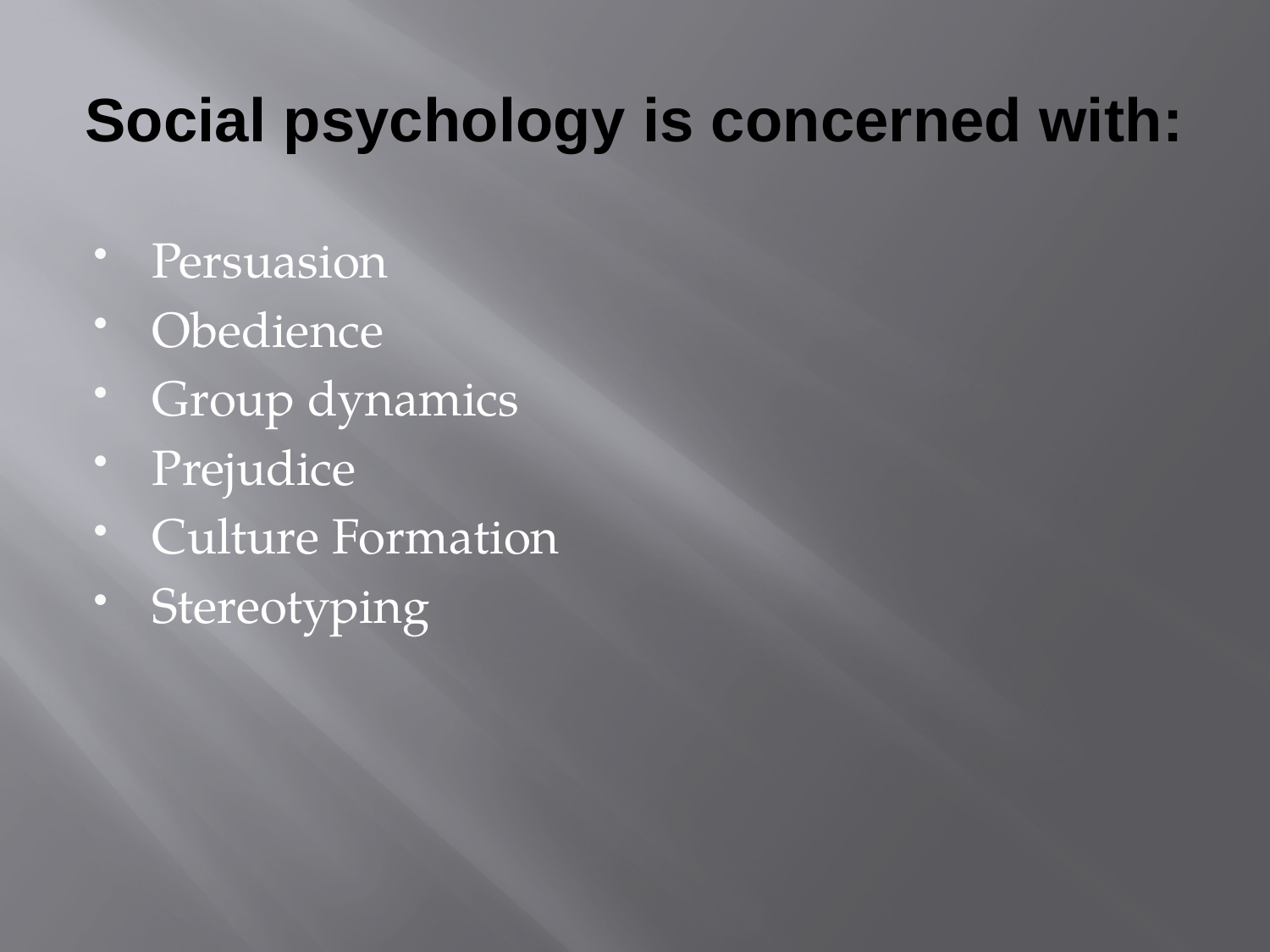

# Social psychology is concerned with:
Persuasion
Obedience
Group dynamics
Prejudice
Culture Formation
Stereotyping